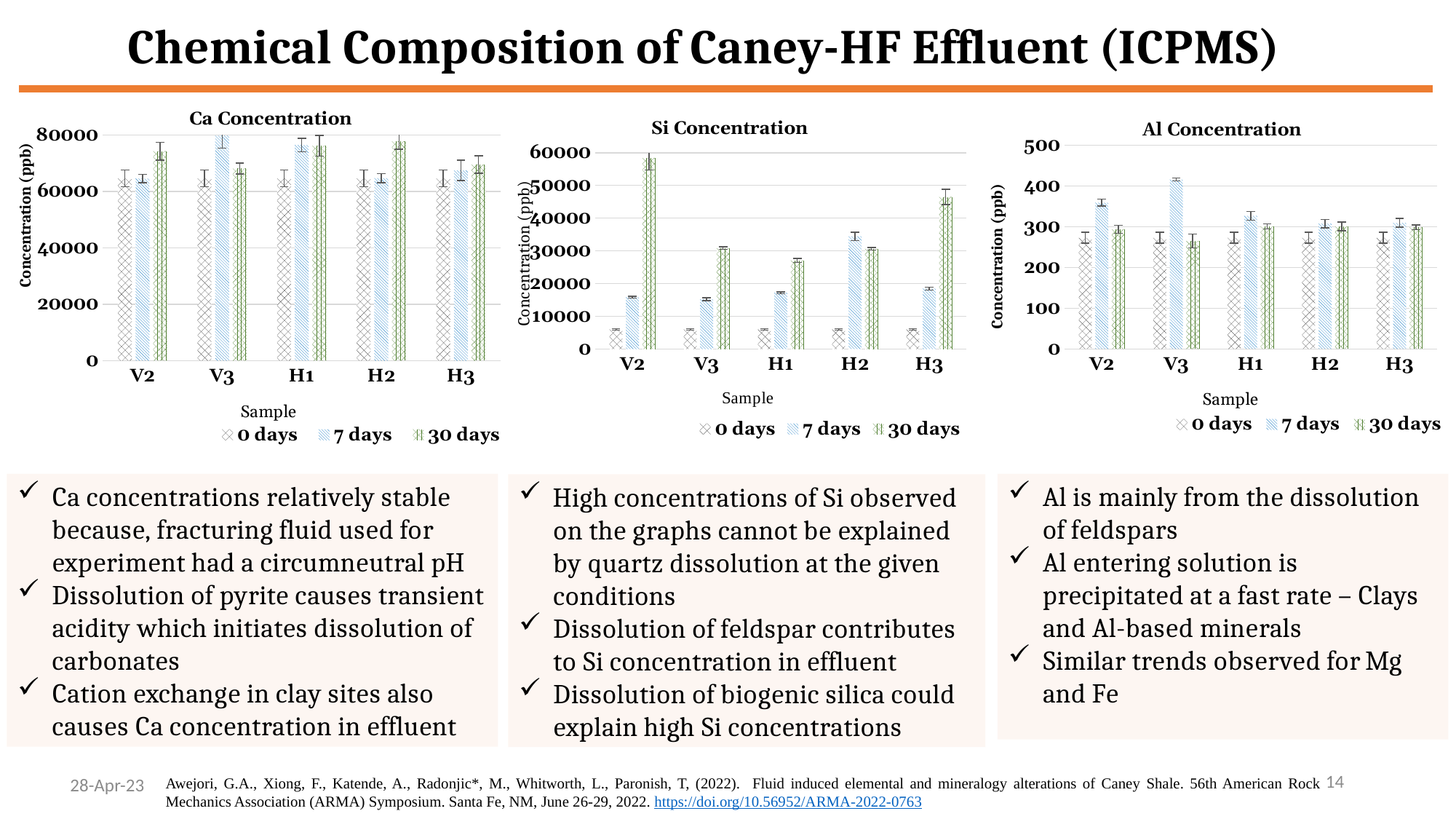

# Chemical Composition of Caney-HF Effluent (ICPMS)

### Chart: Ca Concentration

| Category | 0 days | 7 days | 30 days |
|---|---|---|---|
|  | 64587.667818 | 64553.707466 | 74269.47371600001 |
|  | 64587.667818 | 79761.007904 | 68096.322057 |
|  | 64587.667818 | 76438.092605 | 76177.10330999999 |
|  | 64587.667818 | 64662.162405 | 77720.565688 |
|  | 64587.667818 | 67431.31241700001 | 69471.5693 |

### Chart: Al Concentration

| Category | 0 days | 7 days | 30 days |
|---|---|---|---|
| V2 | 272.652515 | 359.223595 | 293.972446 |
| V3 | 272.652515 | 415.83601999999996 | 265.235978 |
| H1 | 272.652515 | 326.73803399999997 | 300.782326 |
| H2 | 272.652515 | 307.672303 | 300.949397 |
| H3 | 272.652515 | 309.525666 | 298.332619 |

### Chart: Si Concentration

| Category | 0 days | 7 days | 30 days |
|---|---|---|---|
|  | 6011.3891109999995 | 15838.815868 | 58376.291719999994 |
|  | 6011.3891109999995 | 15244.624907 | 30831.662843 |
|  | 6011.3891109999995 | 17204.350427 | 27068.316233 |
|  | 6011.3891109999995 | 34429.414835 | 30624.821121 |
|  | 6011.3891109999995 | 18478.708 | 46484.491245 |
Ca concentrations relatively stable because, fracturing fluid used for experiment had a circumneutral pH
Dissolution of pyrite causes transient acidity which initiates dissolution of carbonates
Cation exchange in clay sites also causes Ca concentration in effluent
Al is mainly from the dissolution of feldspars
Al entering solution is precipitated at a fast rate – Clays and Al-based minerals
Similar trends observed for Mg and Fe

High concentrations of Si observed on the graphs cannot be explained by quartz dissolution at the given conditions
Dissolution of feldspar contributes to Si concentration in effluent
Dissolution of biogenic silica could explain high Si concentrations
14
28-Apr-23
Awejori, G.A., Xiong, F., Katende, A., Radonjic*, M., Whitworth, L., Paronish, T, (2022).  Fluid induced elemental and mineralogy alterations of Caney Shale. 56th American Rock Mechanics Association (ARMA) Symposium. Santa Fe, NM, June 26-29, 2022. https://doi.org/10.56952/ARMA-2022-0763